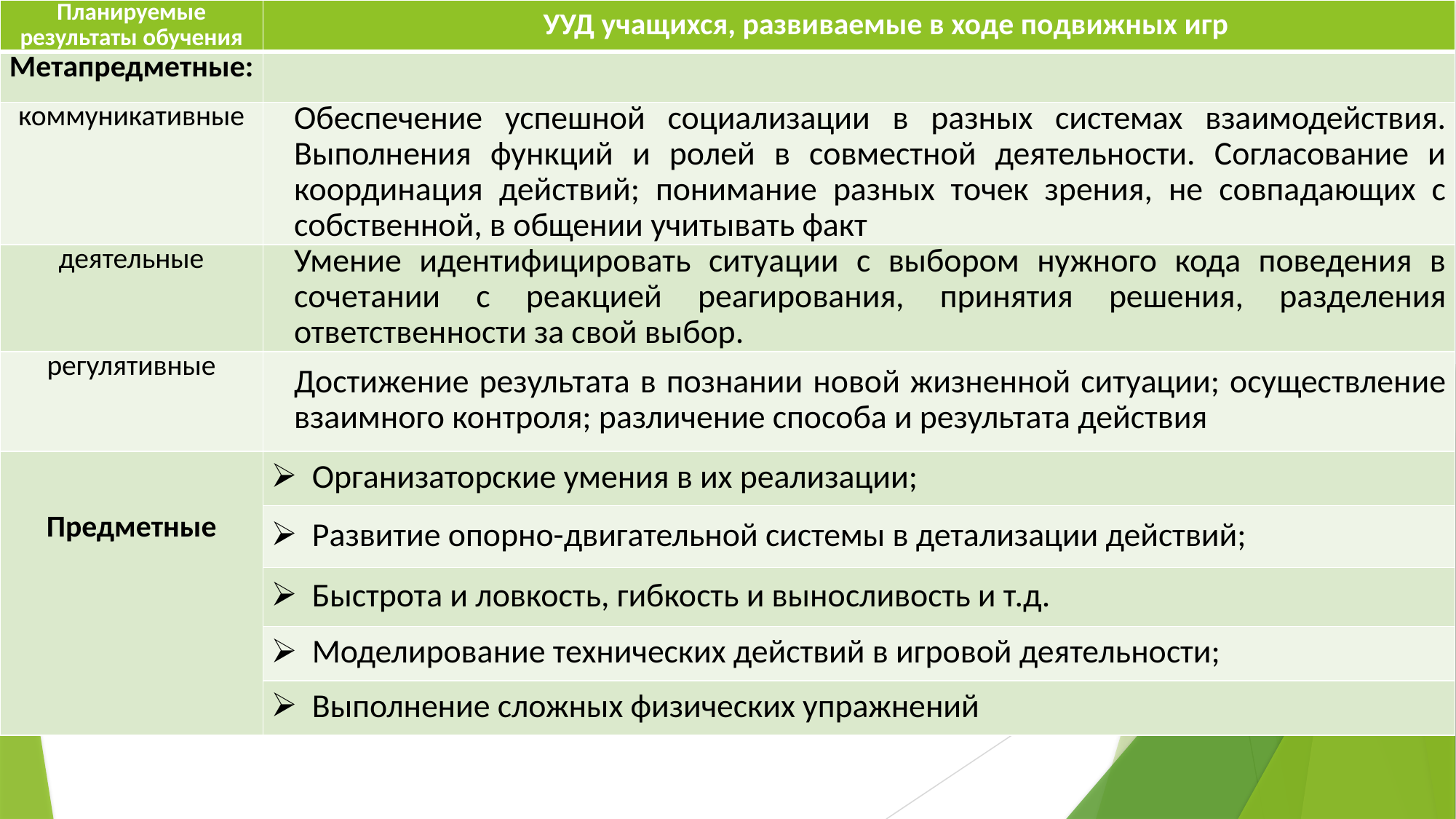

| Планируемые результаты обучения | УУД учащихся, развиваемые в ходе подвижных игр |
| --- | --- |
| Метапредметные: |  |
| коммуникативные | Обеспечение успешной социализации в разных системах взаимодействия. Выполнения функций и ролей в совместной деятельности. Согласование и координация действий; понимание разных точек зрения, не совпадающих с собственной, в общении учитывать факт |
| деятельные | Умение идентифицировать ситуации с выбором нужного кода поведения в сочетании с реакцией реагирования, принятия решения, разделения ответственности за свой выбор. |
| регулятивные | Достижение результата в познании новой жизненной ситуации; осуществление взаимного контроля; различение способа и результата действия |
| Предметные | Организаторские умения в их реализации; |
|  | Развитие опорно-двигательной системы в детализации действий; |
|  | Быстрота и ловкость, гибкость и выносливость и т.д. |
|  | Моделирование технических действий в игровой деятельности; |
|  | Выполнение сложных физических упражнений |